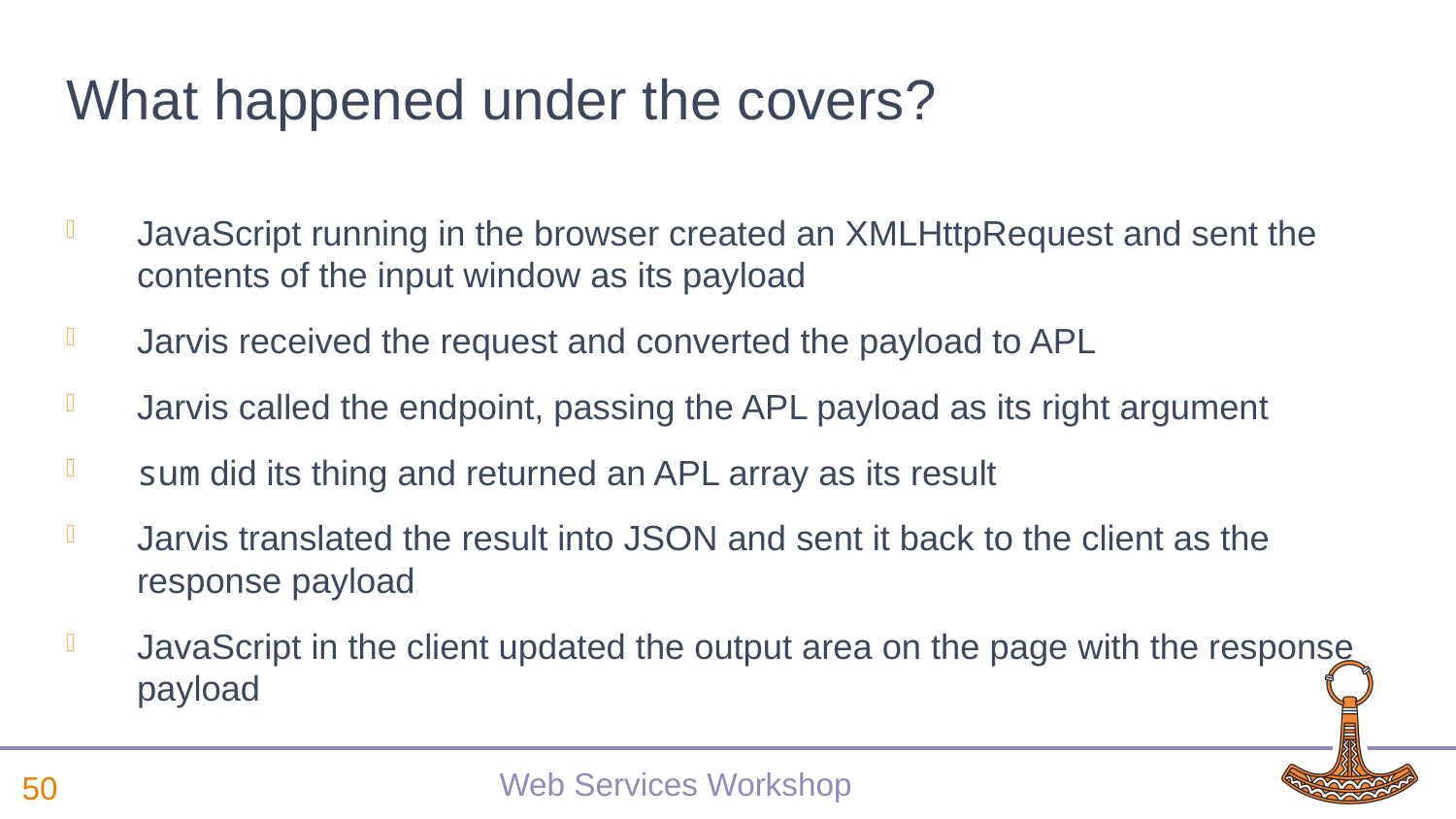

# What happened under the covers?
JavaScript running in the browser created an XMLHttpRequest and sent the contents of the input window as its payload
Jarvis received the request and converted the payload to APL
Jarvis called the endpoint, passing the APL payload as its right argument
sum did its thing and returned an APL array as its result
Jarvis translated the result into JSON and sent it back to the client as the response payload
JavaScript in the client updated the output area on the page with the response payload